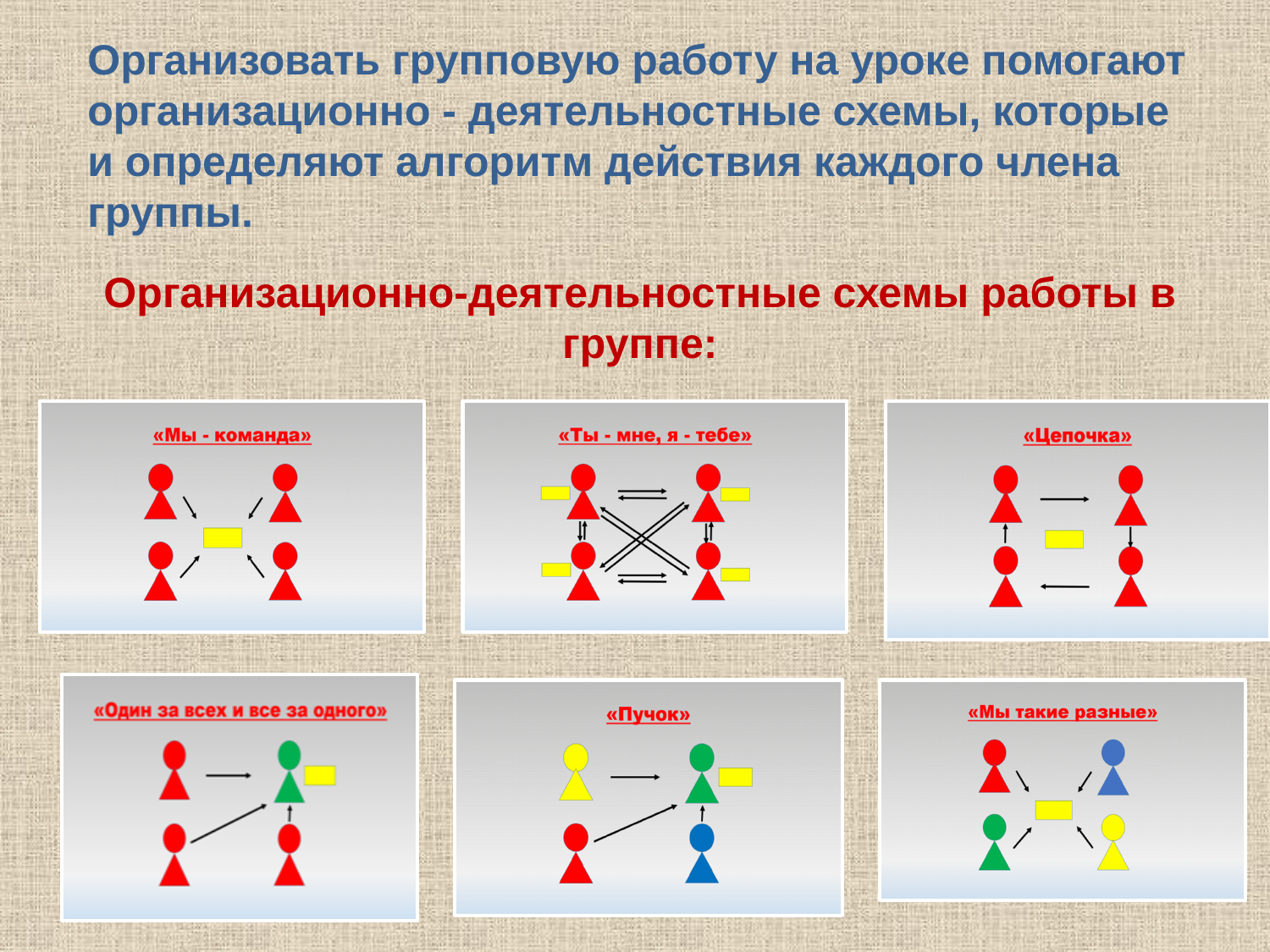

Организовать групповую работу на уроке помогают организационно - деятельностные схемы, которые и определяют алгоритм действия каждого члена группы.
# Организационно-деятельностные схемы работы в группе: